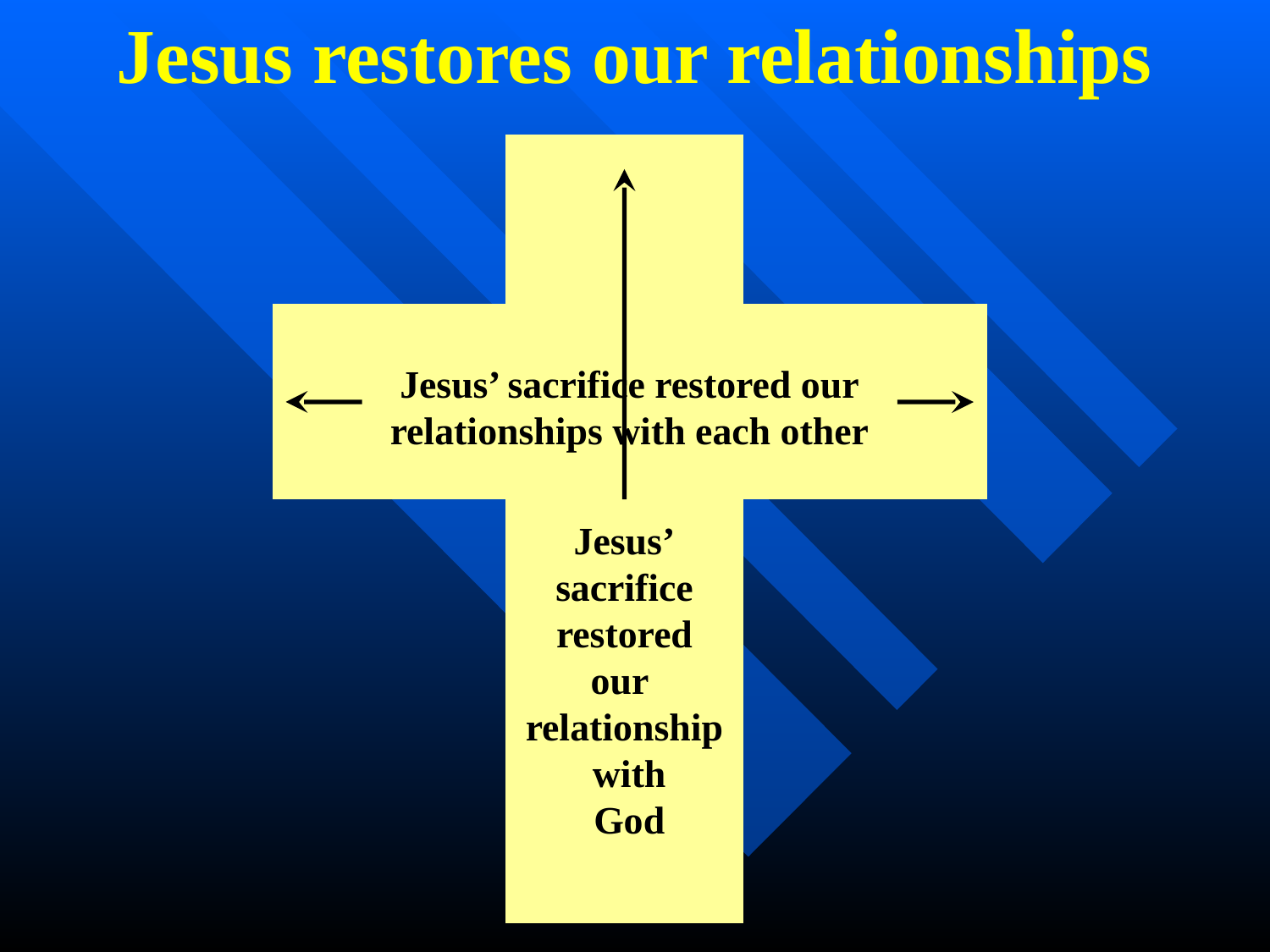

Jesus restores our relationships

Jesus’
sacrifice
restored
our
relationship
 with
 God

Jesus’ sacrifice restored our
relationships with each other